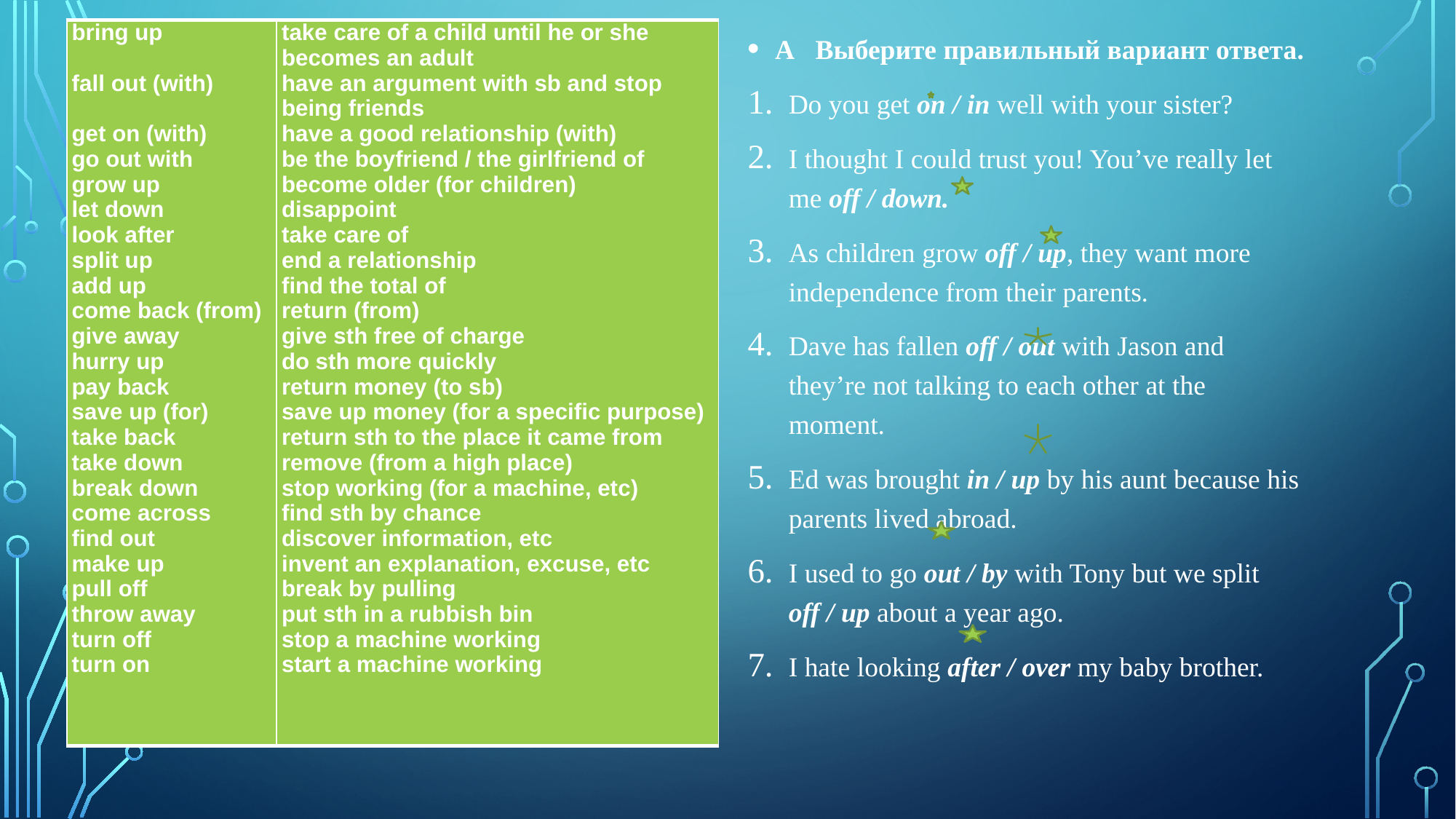

| bring up fall out (with) get on (with) go out with grow up let down look after split up add up come back (from) give away hurry up pay back save up (for) take back take down break down come across find out make up pull off throw away turn off turn on | take care of a child until he or she becomes an adult have an argument with sb and stop being friends have a good relationship (with) be the boyfriend / the girlfriend of become older (for children) disappoint take care of end a relationship find the total of return (from) give sth free of charge do sth more quickly return money (to sb) save up money (for a specific purpose) return sth to the place it came from remove (from a high place) stop working (for a machine, etc) find sth by chance discover information, etc invent an explanation, excuse, etc break by pulling put sth in a rubbish bin stop a machine working start a machine working |
| --- | --- |
A   Выберите правильный вариант ответа.
Do you get on / in well with your sister?
I thought I could trust you! You’ve really let me off / down.
As children grow off / up, they want more independence from their parents.
Dave has fallen off / out with Jason and they’re not talking to each other at the moment.
Ed was brought in / up by his aunt because his parents lived abroad.
I used to go out / by with Tony but we split off / up about a year ago.
I hate looking after / over my baby brother.